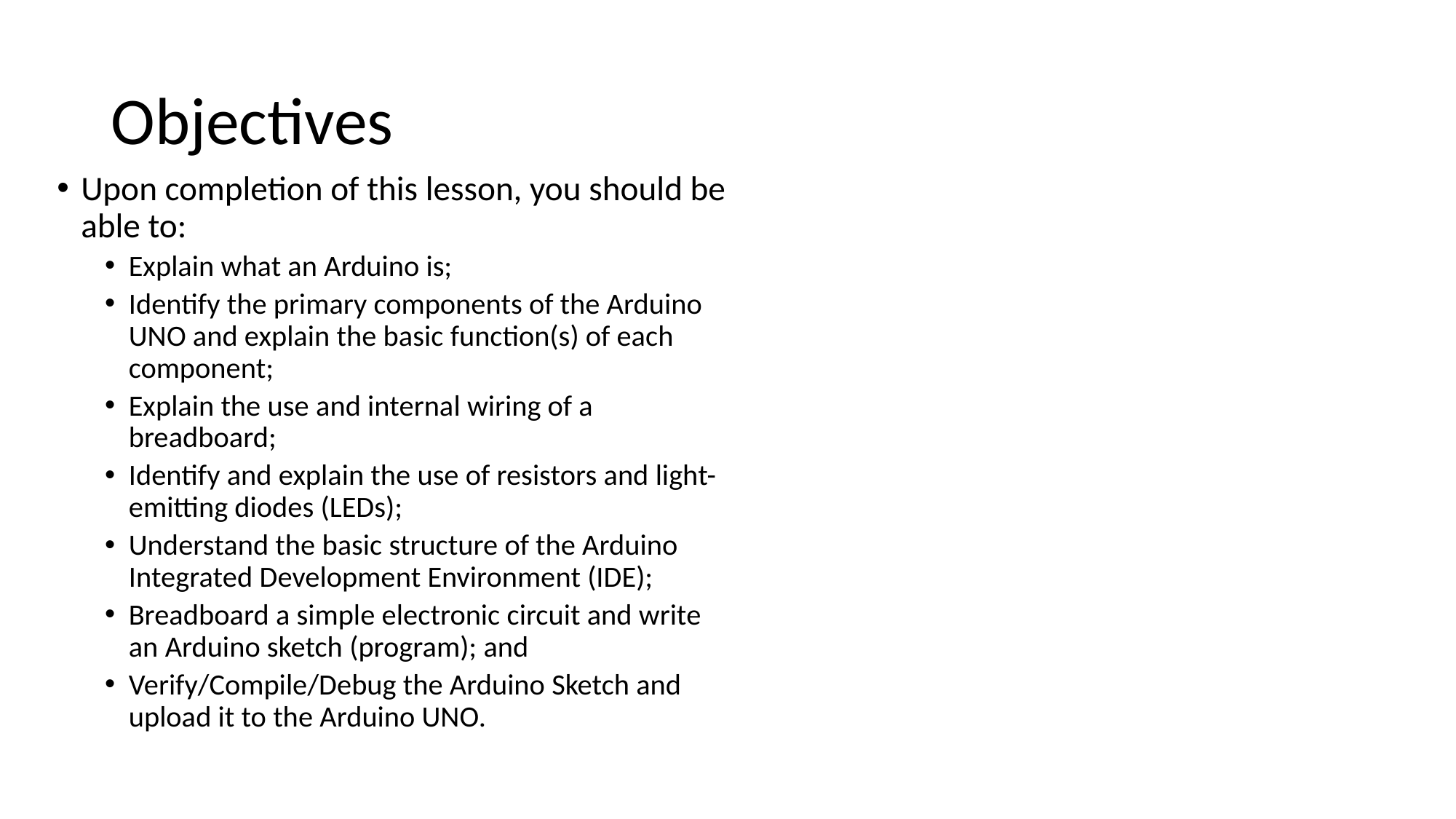

# Objectives
Upon completion of this lesson, you should be able to:
Explain what an Arduino is;
Identify the primary components of the Arduino UNO and explain the basic function(s) of each component;
Explain the use and internal wiring of a breadboard;
Identify and explain the use of resistors and light-emitting diodes (LEDs);
Understand the basic structure of the Arduino Integrated Development Environment (IDE);
Breadboard a simple electronic circuit and write an Arduino sketch (program); and
Verify/Compile/Debug the Arduino Sketch and upload it to the Arduino UNO.